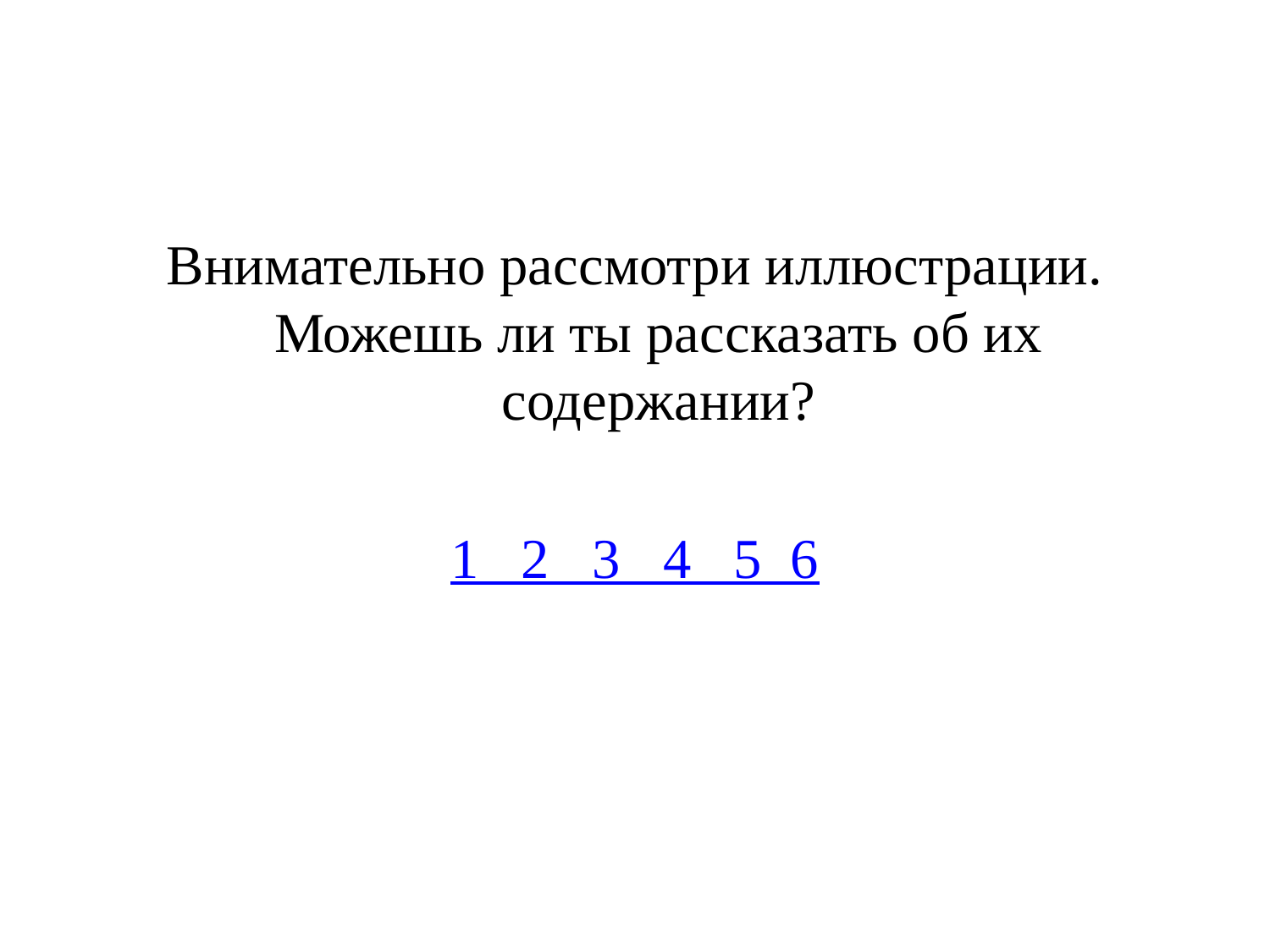

#
Внимательно рассмотри иллюстрации. Можешь ли ты рассказать об их содержании?

1   2   3   4   5  6